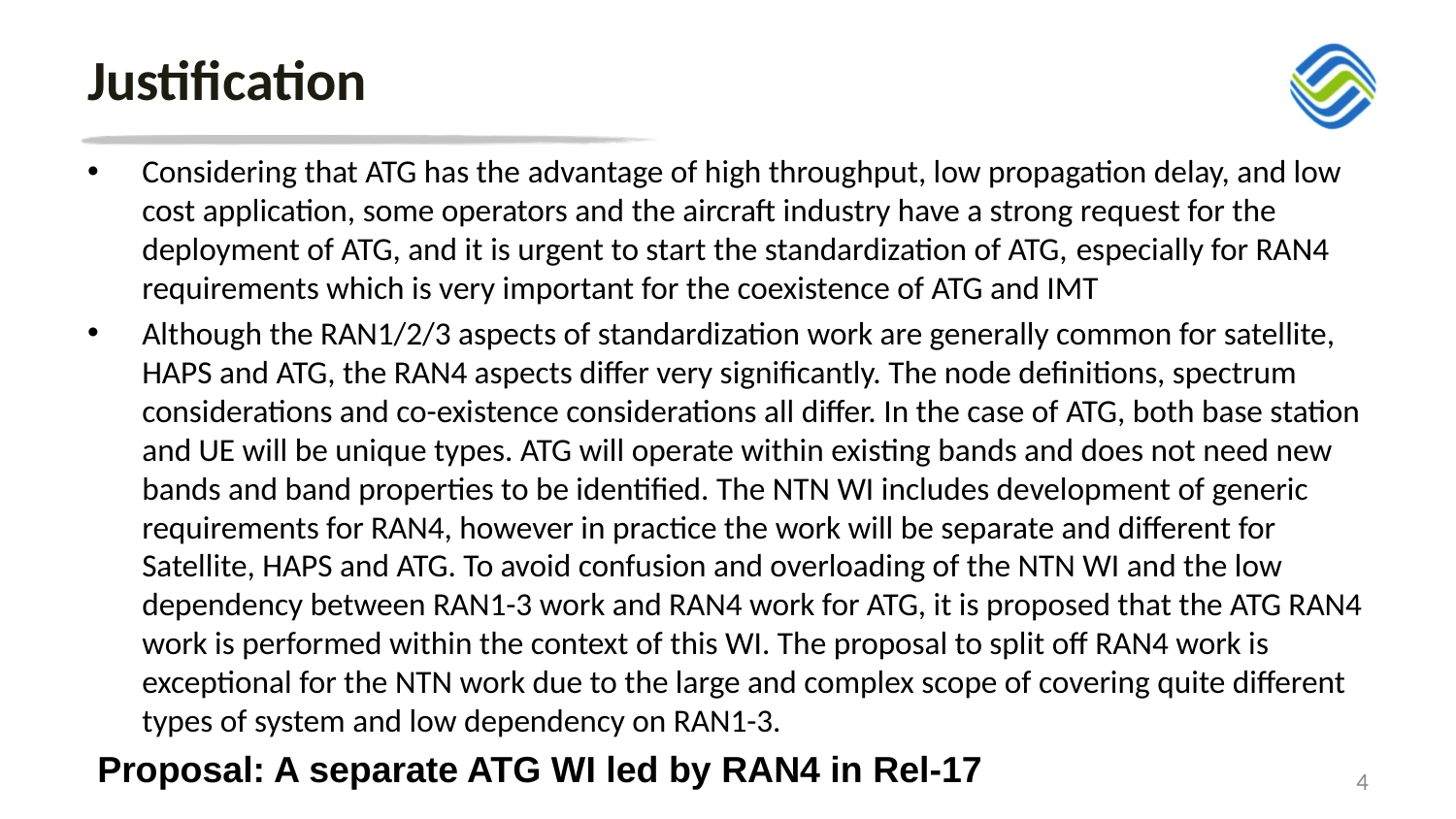

# Justification

Considering that ATG has the advantage of high throughput, low propagation delay, and low cost application, some operators and the aircraft industry have a strong request for the deployment of ATG, and it is urgent to start the standardization of ATG, especially for RAN4 requirements which is very important for the coexistence of ATG and IMT
Although the RAN1/2/3 aspects of standardization work are generally common for satellite, HAPS and ATG, the RAN4 aspects differ very significantly. The node definitions, spectrum considerations and co-existence considerations all differ. In the case of ATG, both base station and UE will be unique types. ATG will operate within existing bands and does not need new bands and band properties to be identified. The NTN WI includes development of generic requirements for RAN4, however in practice the work will be separate and different for Satellite, HAPS and ATG. To avoid confusion and overloading of the NTN WI and the low dependency between RAN1-3 work and RAN4 work for ATG, it is proposed that the ATG RAN4 work is performed within the context of this WI. The proposal to split off RAN4 work is exceptional for the NTN work due to the large and complex scope of covering quite different types of system and low dependency on RAN1-3.
 Proposal: A separate ATG WI led by RAN4 in Rel-17

4